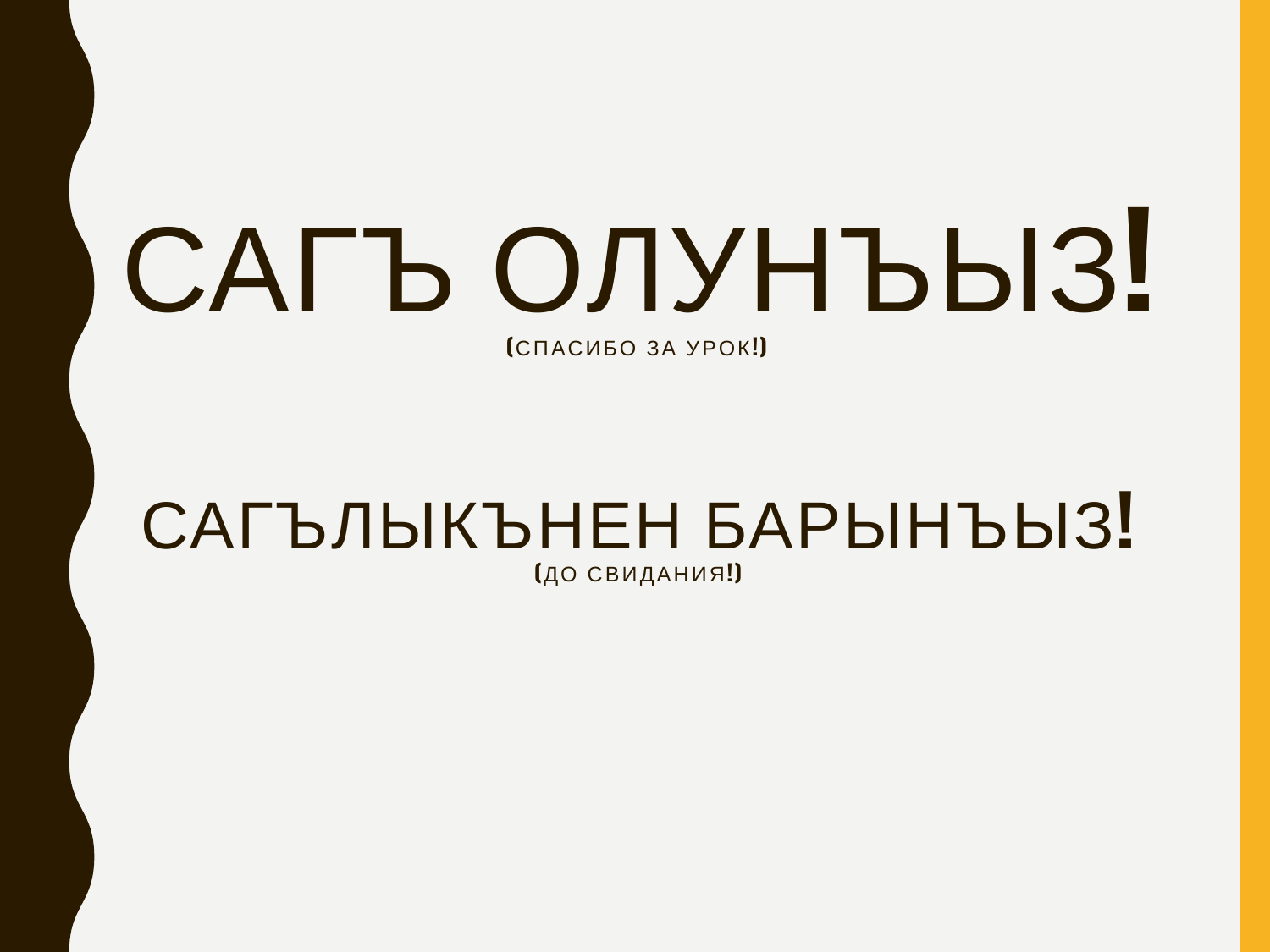

# Сагъ олунъыз! (Спасибо за урок!) Сагълыкънен барынъыз! (до свидания!)